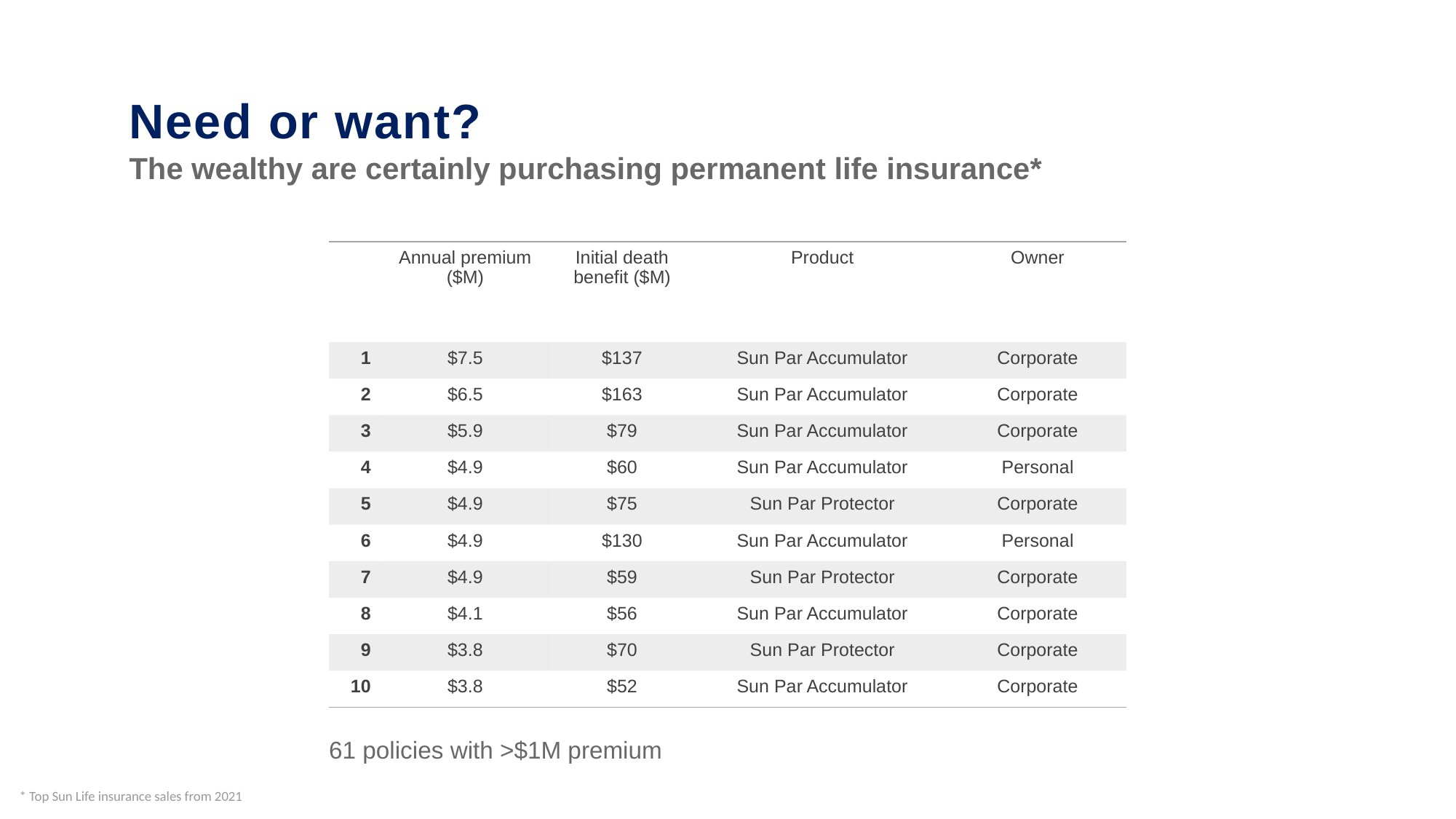

Need or want?
The wealthy are certainly purchasing permanent life insurance*
|  | Annual premium ($M) | Initial death benefit ($M) | Product | Owner |
| --- | --- | --- | --- | --- |
| 1 | $7.5 | $137 | Sun Par Accumulator | Corporate |
| 2 | $6.5 | $163 | Sun Par Accumulator | Corporate |
| 3 | $5.9 | $79 | Sun Par Accumulator | Corporate |
| 4 | $4.9 | $60 | Sun Par Accumulator | Personal |
| 5 | $4.9 | $75 | Sun Par Protector | Corporate |
| 6 | $4.9 | $130 | Sun Par Accumulator | Personal |
| 7 | $4.9 | $59 | Sun Par Protector | Corporate |
| 8 | $4.1 | $56 | Sun Par Accumulator | Corporate |
| 9 | $3.8 | $70 | Sun Par Protector | Corporate |
| 10 | $3.8 | $52 | Sun Par Accumulator | Corporate |
61 policies with >$1M premium
* Top Sun Life insurance sales from 2021